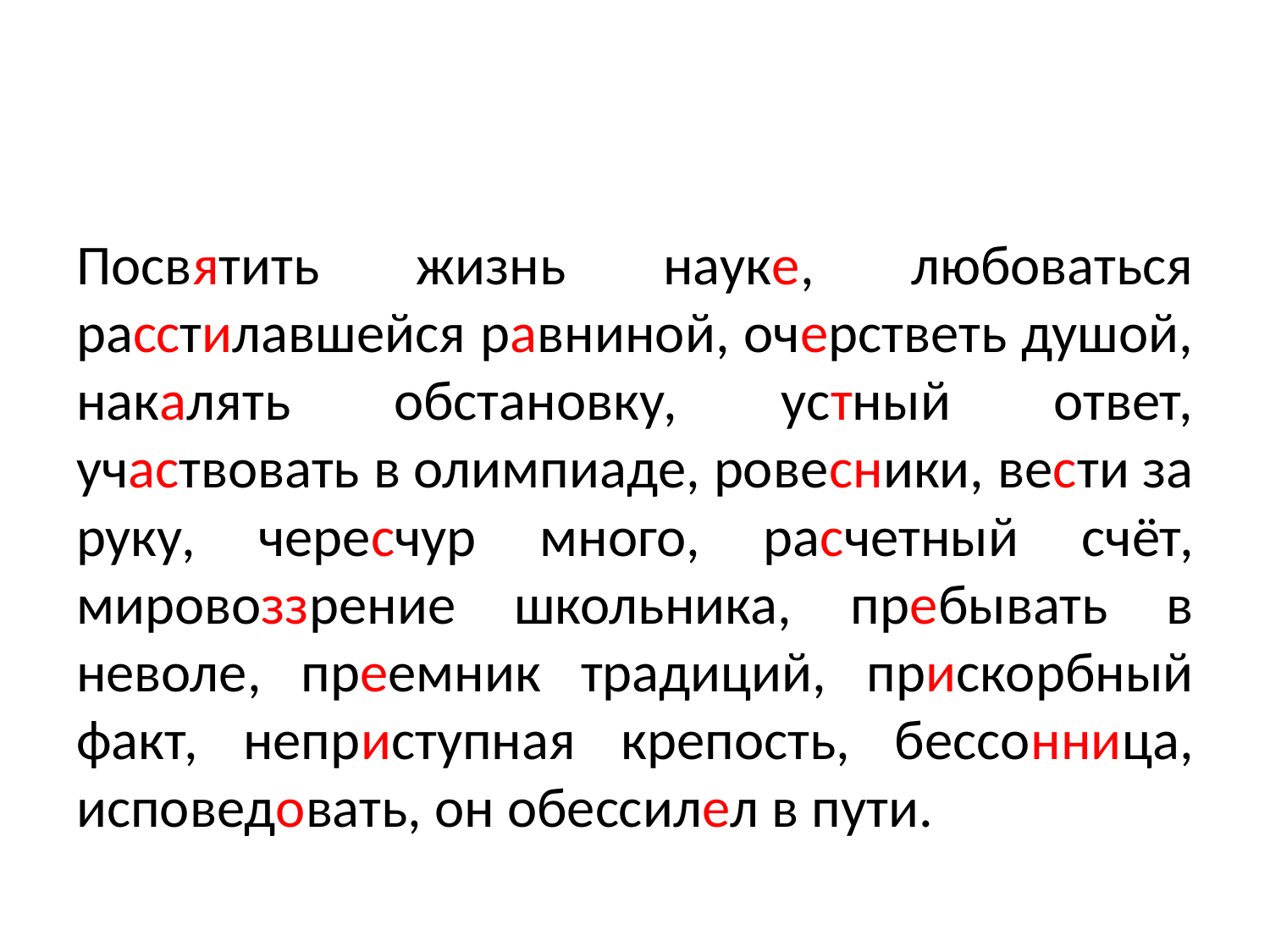

#
Посвятить жизнь науке, любоваться расстилавшейся равниной, очерстветь душой, накалять обстановку, устный ответ, участвовать в олимпиаде, ровесники, вести за руку, чересчур много, расчетный счёт, мировоззрение школьника, пребывать в неволе, преемник традиций, прискорбный факт, неприступная крепость, бессонница, исповедовать, он обессилел в пути.